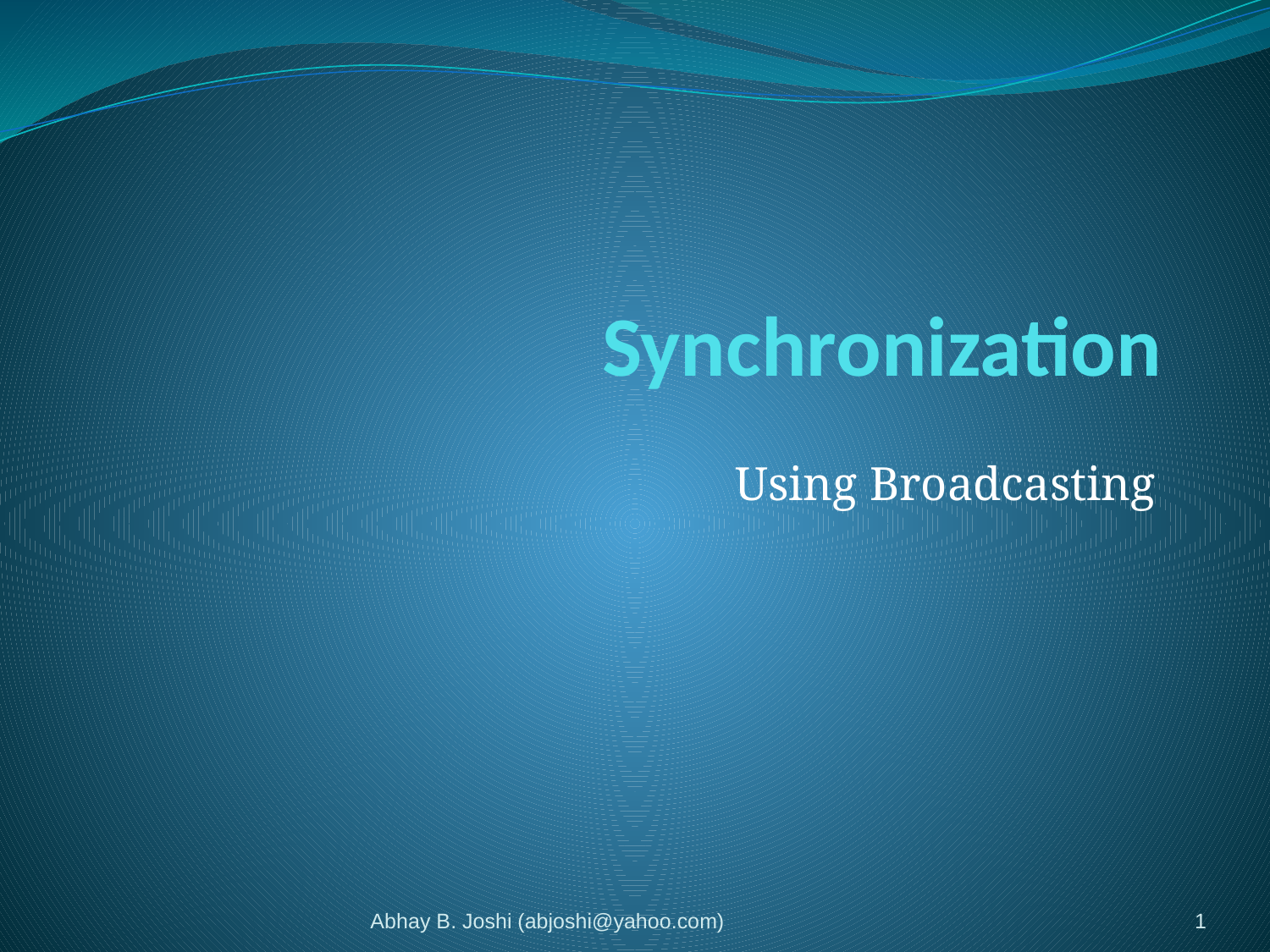

# Synchronization
Using Broadcasting
Abhay B. Joshi (abjoshi@yahoo.com)
1